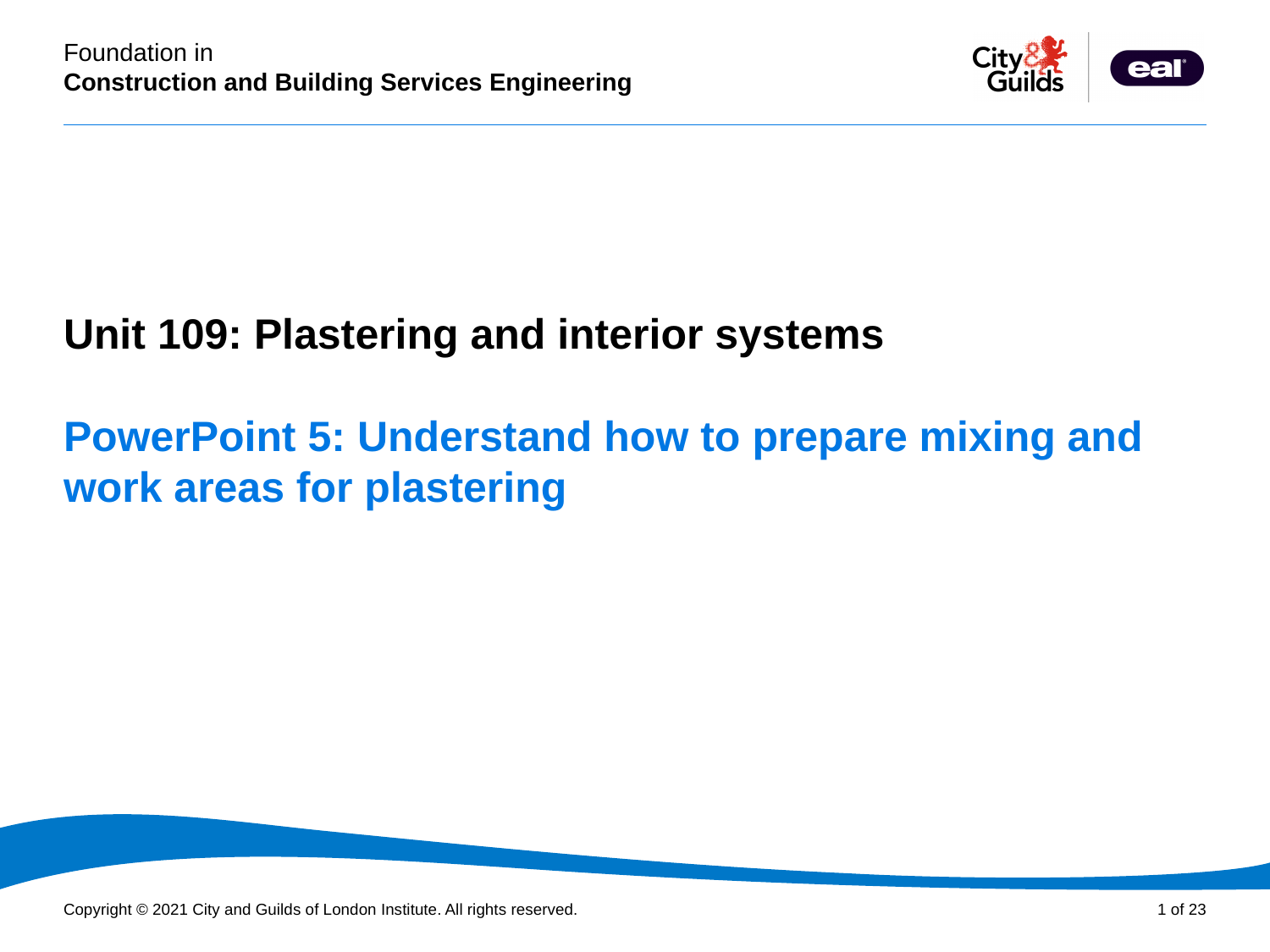

PowerPoint presentation
Unit 109: Plastering and interior systems
# PowerPoint 5: Understand how to prepare mixing and work areas for plastering